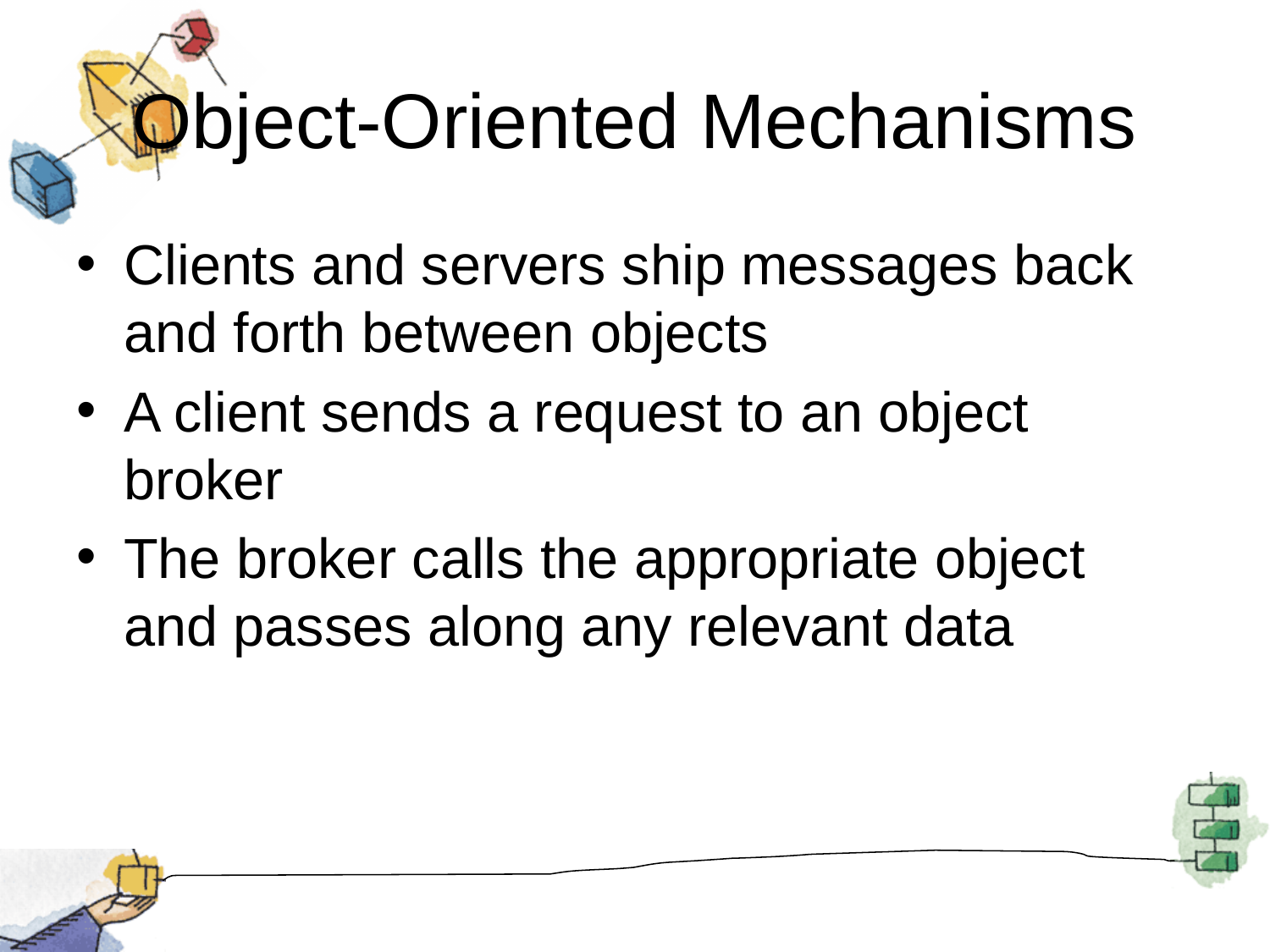

# Object-Oriented Mechanisms
Clients and servers ship messages back and forth between objects
A client sends a request to an object broker
The broker calls the appropriate object and passes along any relevant data